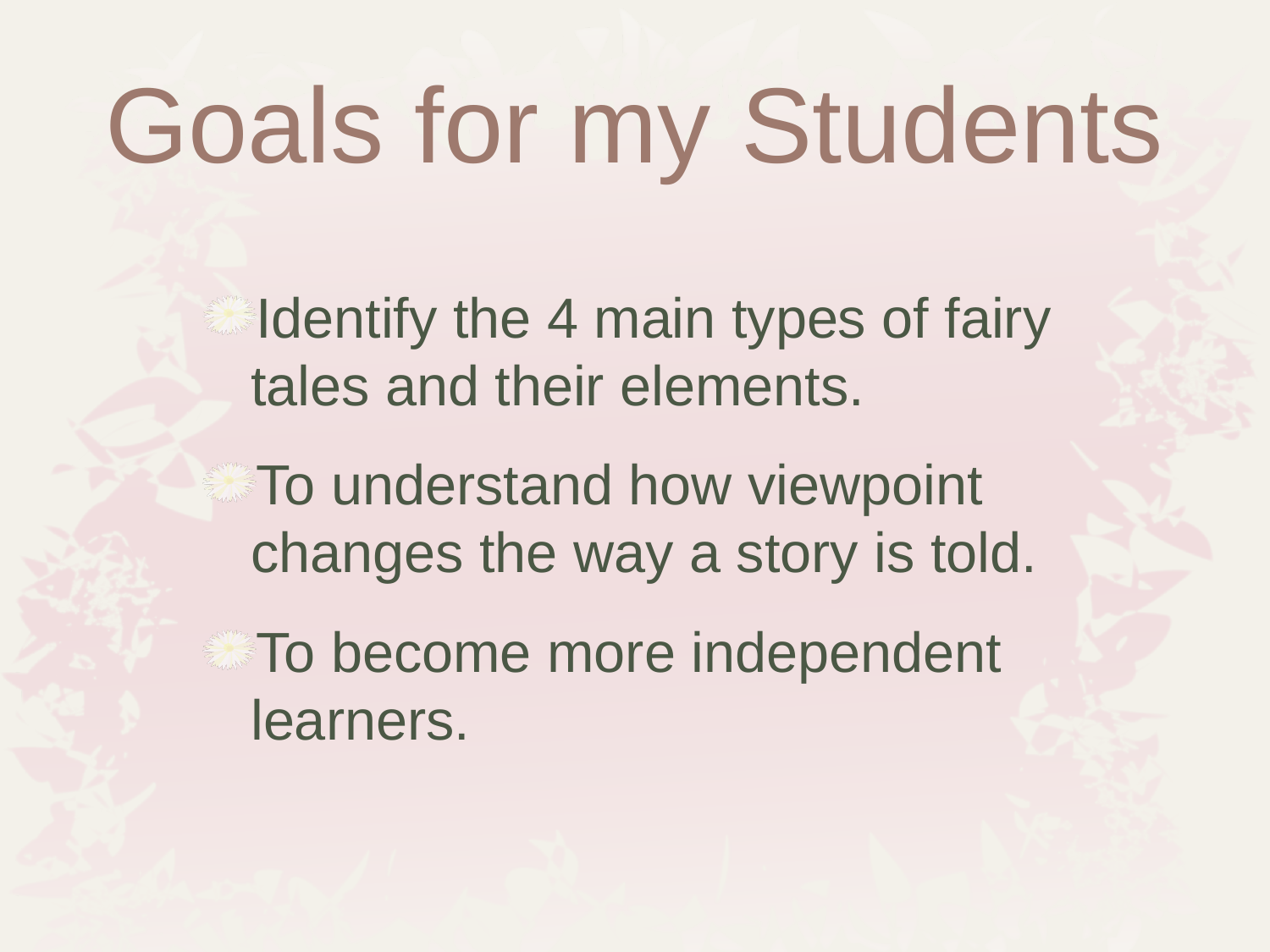

# Goals for my Students
Identify the 4 main types of fairy tales and their elements.
To understand how viewpoint changes the way a story is told.
To become more independent learners.